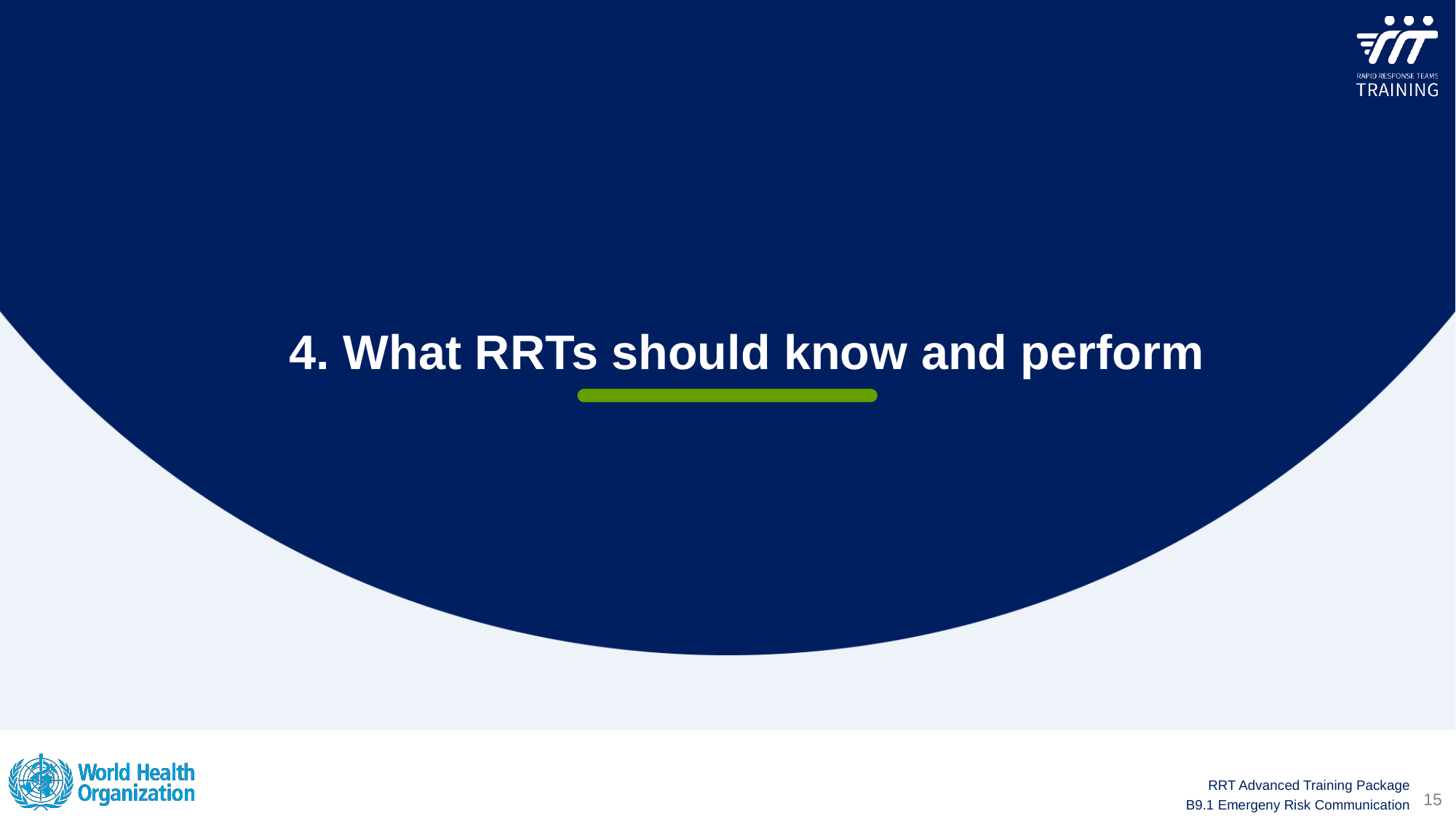

4. What RRTs should know and perform